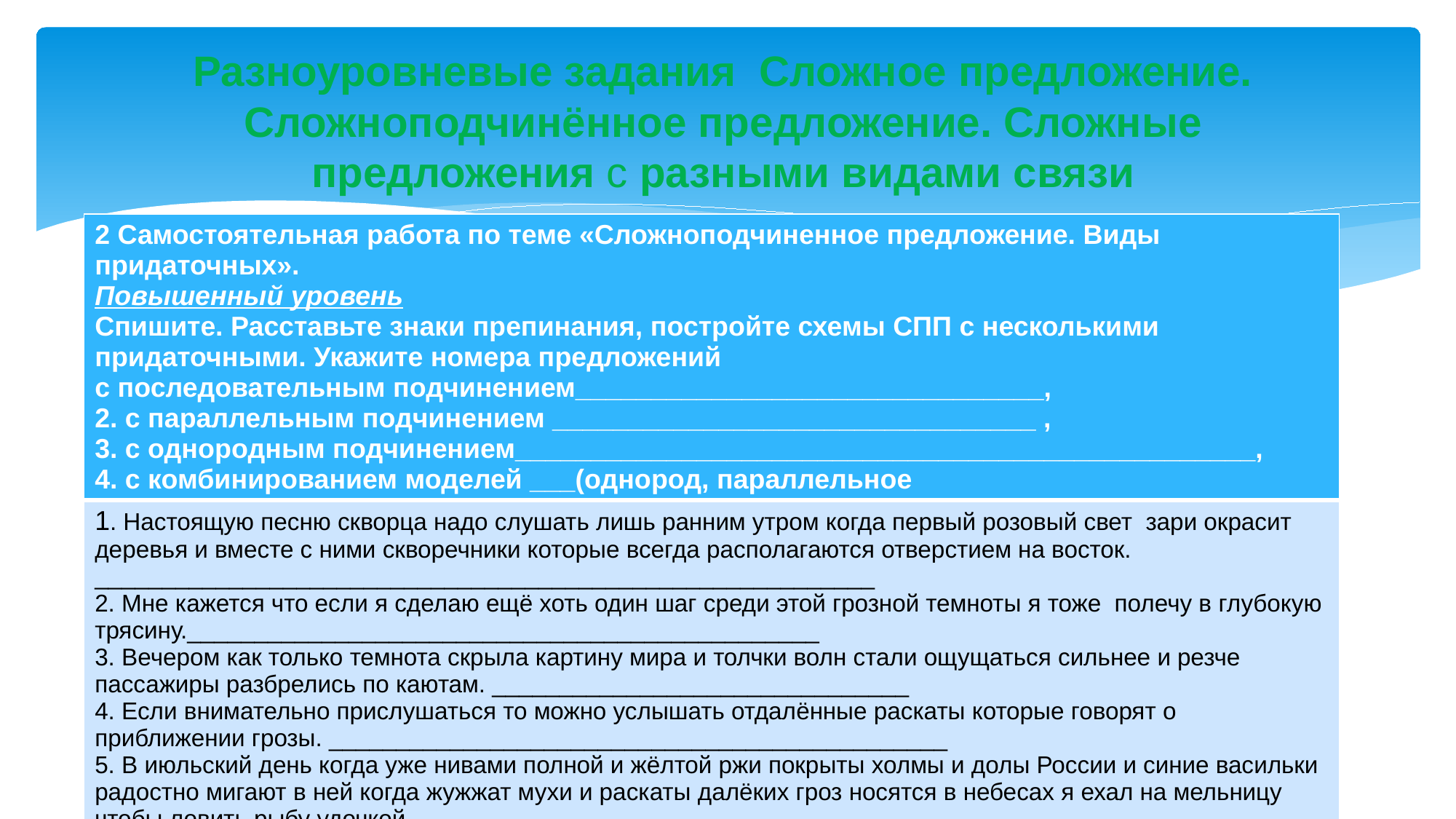

# Разноуровневые задания  Сложное предложение. Сложноподчинённое предложение. Сложные предложения с разными видами связи
| 2 Самостоятельная работа по теме «Сложноподчиненное предложение. Виды придаточных». Повышенный уровень Спишите. Расставьте знаки препинания, постройте схемы СПП с несколькими придаточными. Укажите номера предложений с последовательным подчинением\_\_\_\_\_\_\_\_\_\_\_\_\_\_\_\_\_\_\_\_\_\_\_\_\_\_\_\_\_\_\_, 2. с параллельным подчинением \_\_\_\_\_\_\_\_\_\_\_\_\_\_\_\_\_\_\_\_\_\_\_\_\_\_\_\_\_\_\_\_ , 3. с однородным подчинением\_\_\_\_\_\_\_\_\_\_\_\_\_\_\_\_\_\_\_\_\_\_\_\_\_\_\_\_\_\_\_\_\_\_\_\_\_\_\_\_\_\_\_\_\_\_\_\_\_, 4. с комбинированием моделей \_\_\_(однород, параллельное |
| --- |
| 1. Настоящую песню скворца надо слушать лишь ранним утром когда первый розовый свет  зари окрасит деревья и вместе с ними скворечники которые всегда располагаются отверстием на восток. \_\_\_\_\_\_\_\_\_\_\_\_\_\_\_\_\_\_\_\_\_\_\_\_\_\_\_\_\_\_\_\_\_\_\_\_\_\_\_\_\_\_\_\_\_\_\_\_\_\_\_\_\_\_\_\_\_\_ 2. Мне кажется что если я сделаю ещё хоть один шаг среди этой грозной темноты я тоже  полечу в глубокую трясину.\_\_\_\_\_\_\_\_\_\_\_\_\_\_\_\_\_\_\_\_\_\_\_\_\_\_\_\_\_\_\_\_\_\_\_\_\_\_\_\_\_\_\_\_\_\_\_ 3. Вечером как только темнота скрыла картину мира и толчки волн стали ощущаться сильнее и резче пассажиры разбрелись по каютам. \_\_\_\_\_\_\_\_\_\_\_\_\_\_\_\_\_\_\_\_\_\_\_\_\_\_\_\_\_\_\_ 4. Если внимательно прислушаться то можно услышать отдалённые раскаты которые говорят о приближении грозы. \_\_\_\_\_\_\_\_\_\_\_\_\_\_\_\_\_\_\_\_\_\_\_\_\_\_\_\_\_\_\_\_\_\_\_\_\_\_\_\_\_\_\_\_\_\_ 5. В июльский день когда уже нивами полной и жёлтой ржи покрыты холмы и долы России и синие васильки радостно мигают в ней когда жужжат мухи и раскаты далёких гроз носятся в небесах я ехал на мельницу чтобы ловить рыбу удочкой. \_\_\_\_\_\_\_\_\_\_\_\_\_\_\_\_\_\_ |